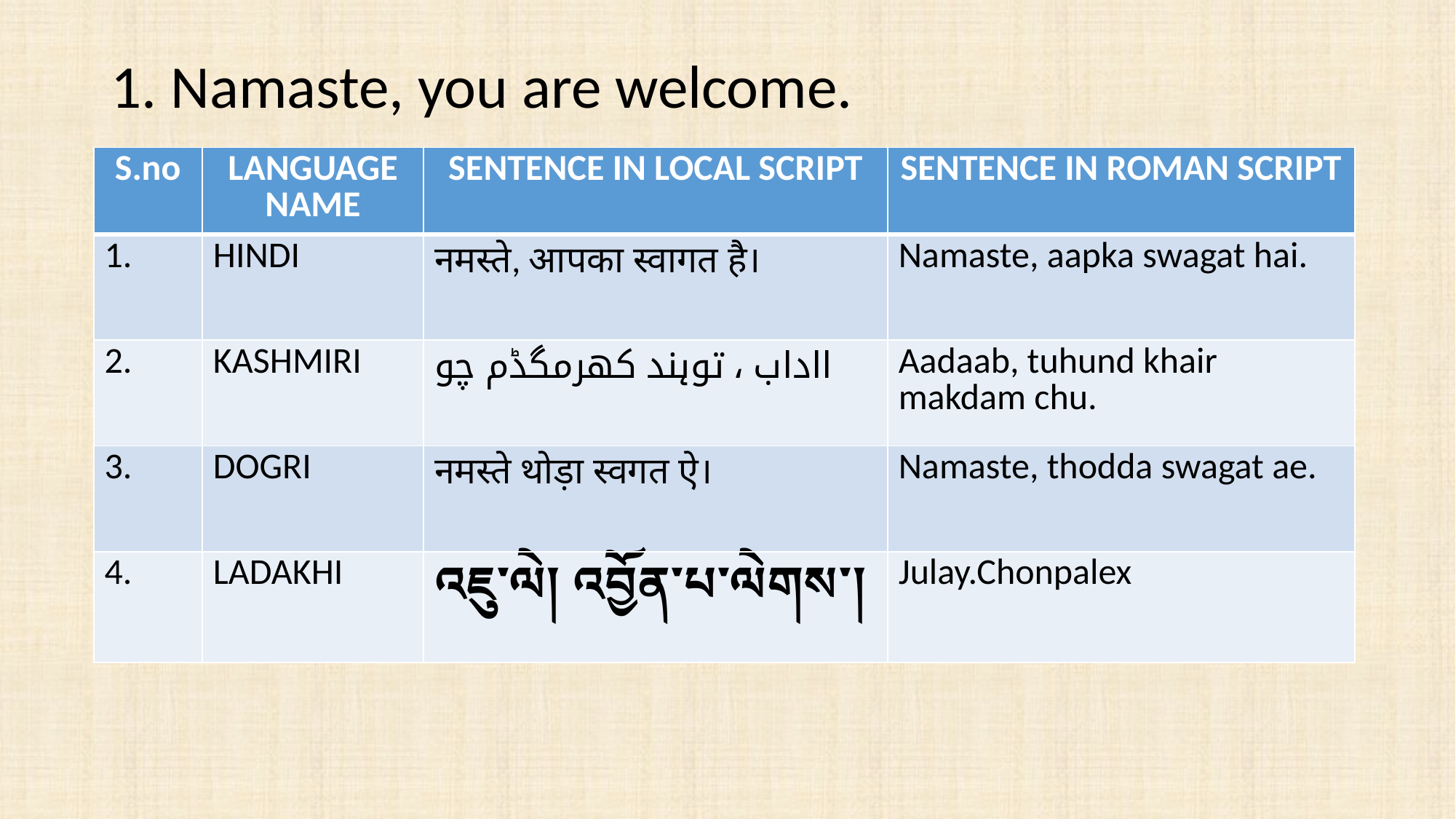

# 1. Namaste, you are welcome.
| S.no | LANGUAGE NAME | SENTENCE IN LOCAL SCRIPT | SENTENCE IN ROMAN SCRIPT |
| --- | --- | --- | --- |
| 1. | HINDI | नमस्ते, आपका स्वागत है। | Namaste, aapka swagat hai. |
| 2. | KASHMIRI | ااداب ، توہند کھرمگڈم چو | Aadaab, tuhund khair makdam chu. |
| 3. | DOGRI | नमस्ते थोड़ा स्वगत ऐ। | Namaste, thodda swagat ae. |
| 4. | LADAKHI | འཇུ་ལེ། འབྱོན་པ་ལེགས་། | Julay.Chonpalex |